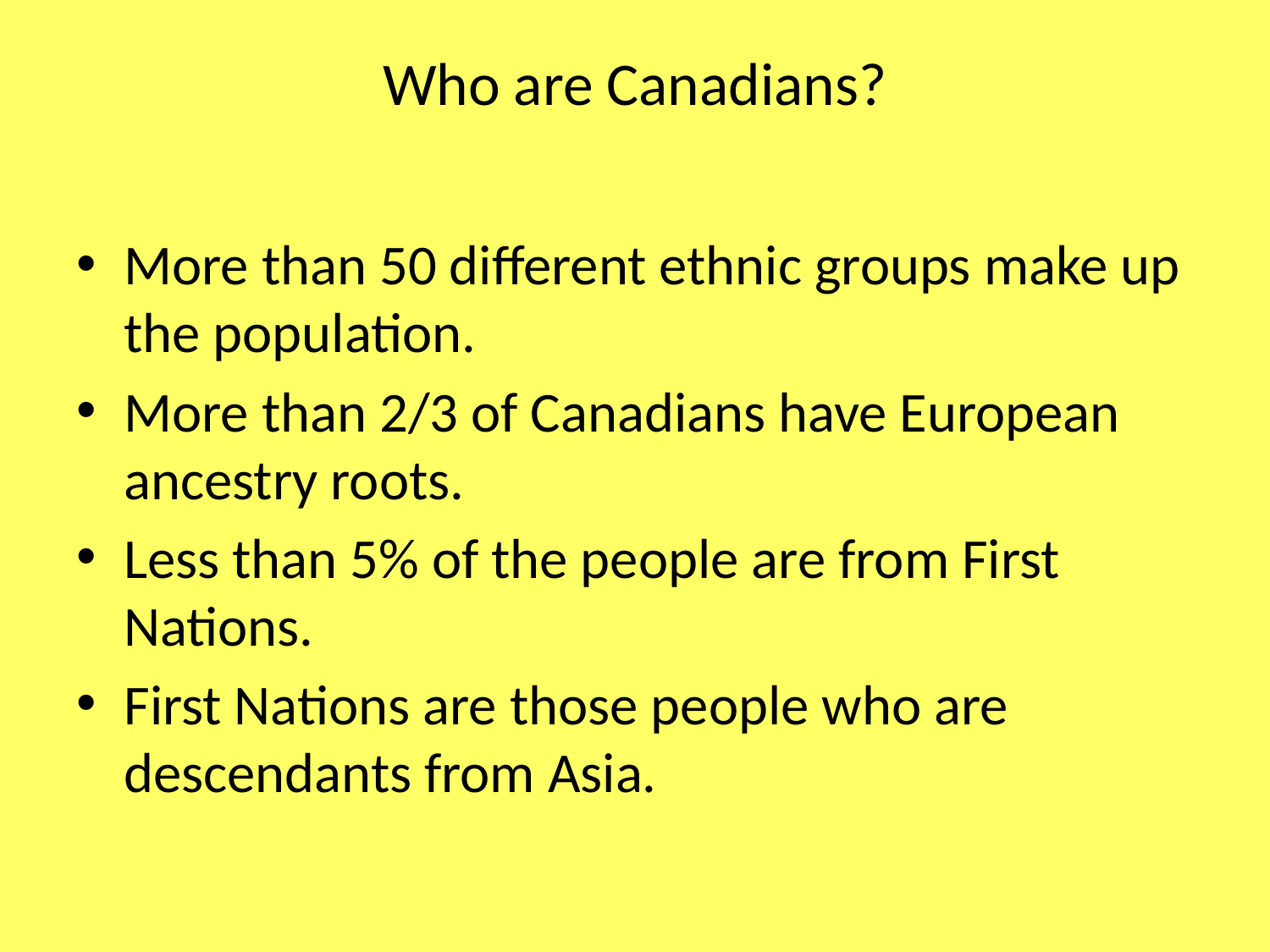

# Who are Canadians?
More than 50 different ethnic groups make up the population.
More than 2/3 of Canadians have European ancestry roots.
Less than 5% of the people are from First Nations.
First Nations are those people who are descendants from Asia.